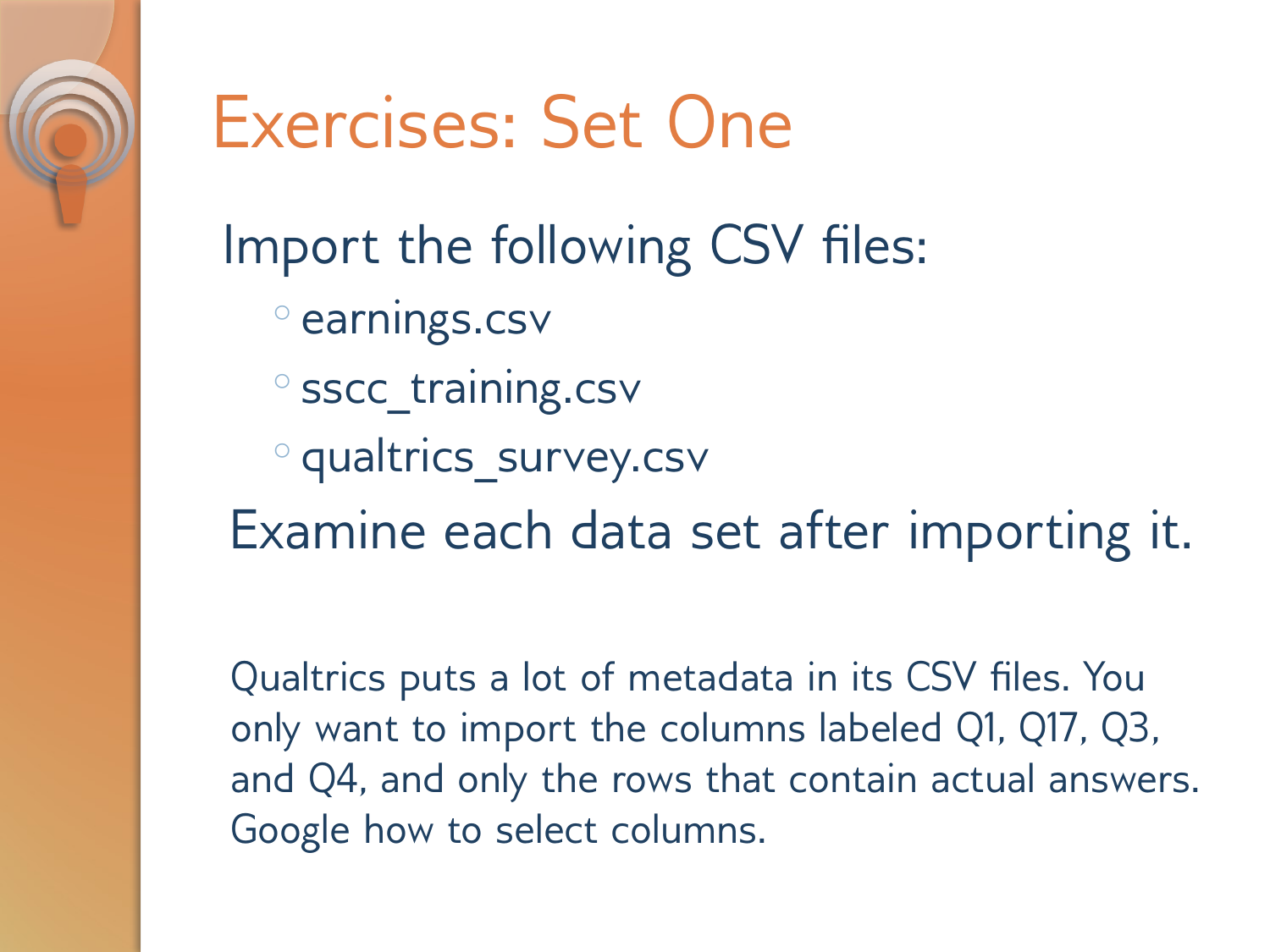

# Exercises: Set One
Import the following CSV files:
earnings.csv
sscc_training.csv
qualtrics_survey.csv
Examine each data set after importing it.

Qualtrics puts a lot of metadata in its CSV files. You only want to import the columns labeled Q1, Q17, Q3, and Q4, and only the rows that contain actual answers. Google how to select columns.